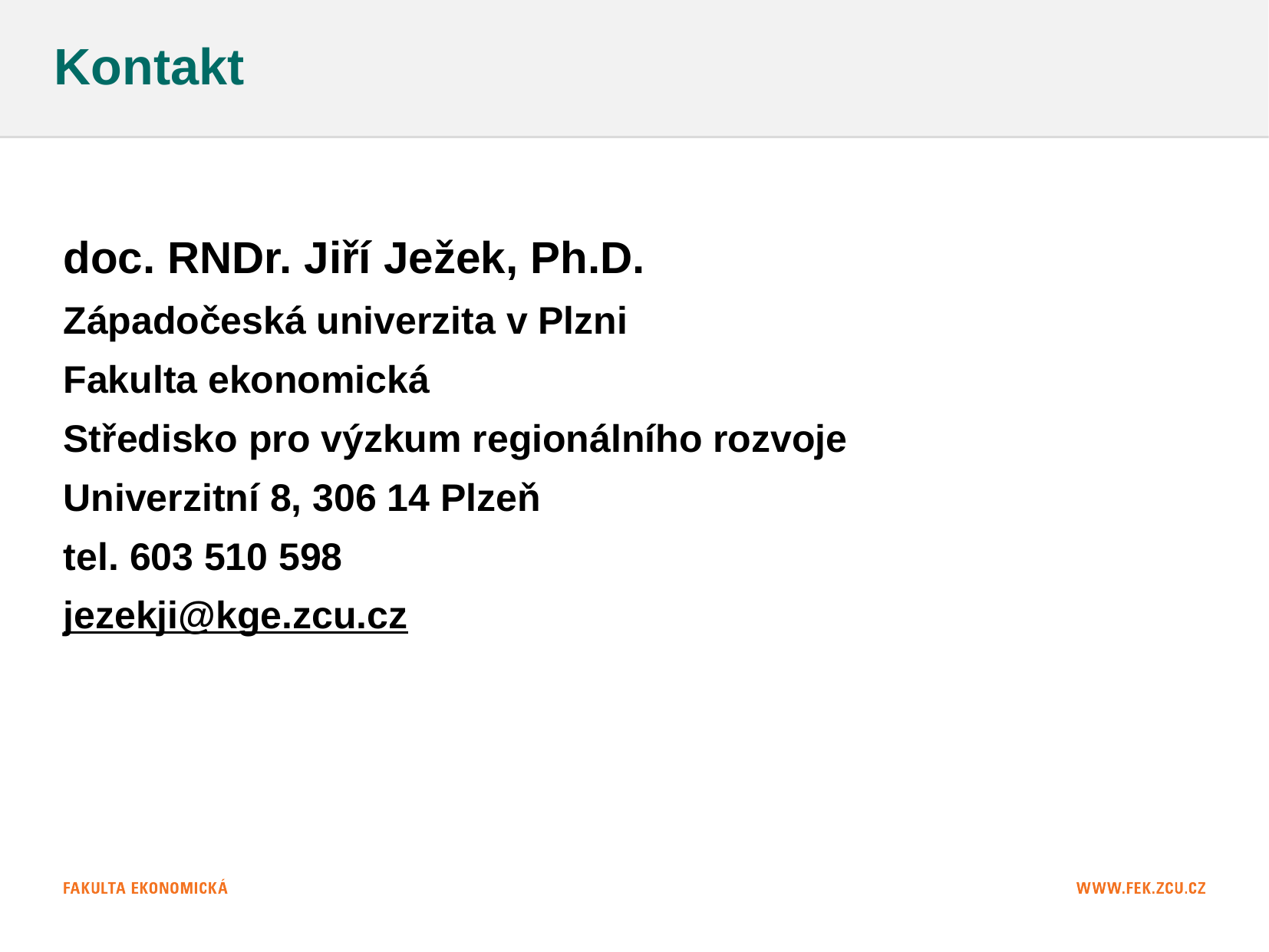

# Kontakt
doc. RNDr. Jiří Ježek, Ph.D.
Západočeská univerzita v Plzni
Fakulta ekonomická
Středisko pro výzkum regionálního rozvoje
Univerzitní 8, 306 14 Plzeň
tel. 603 510 598
jezekji@kge.zcu.cz